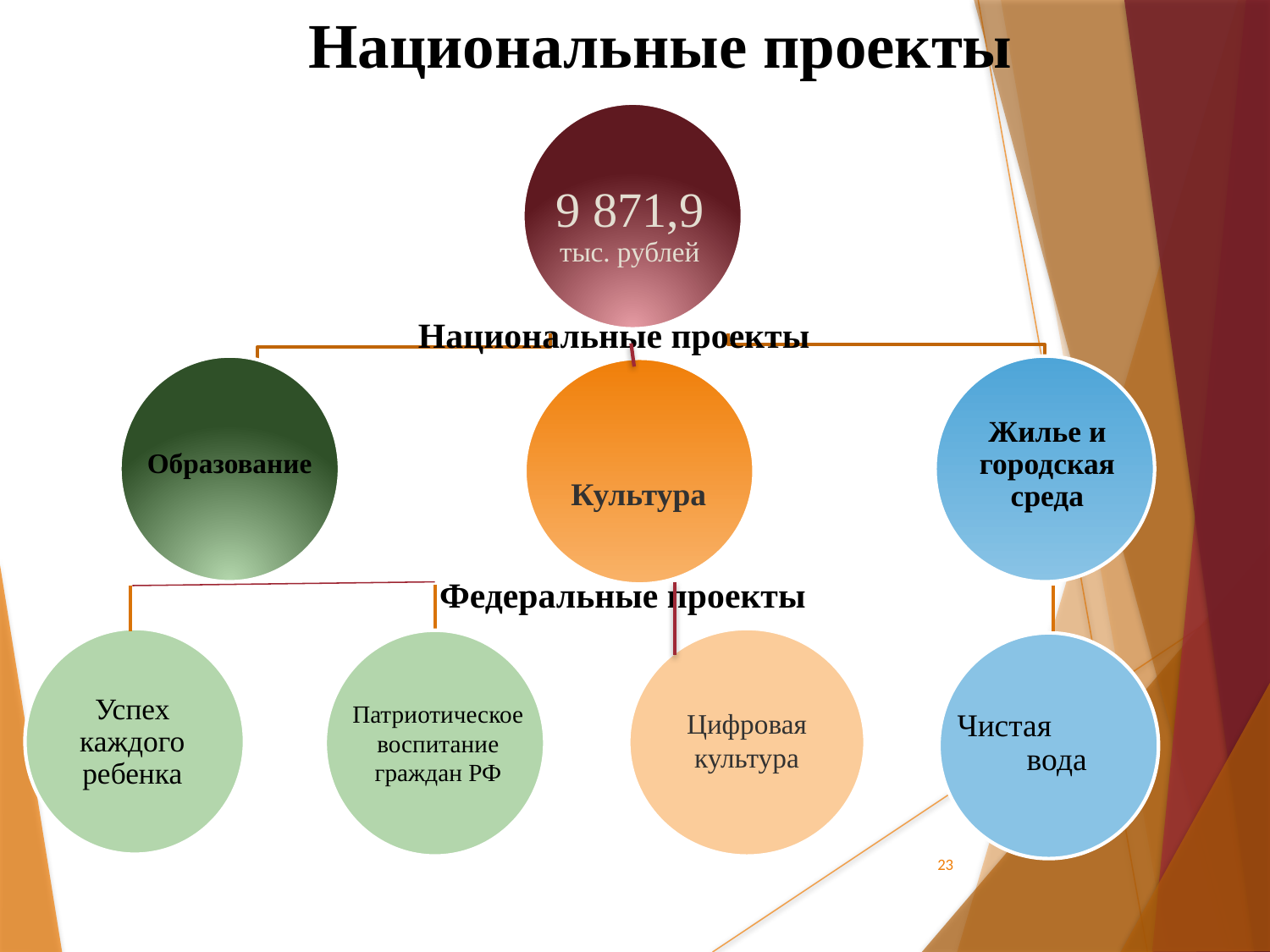

# Национальные проекты

9 871,9
тыс. рублей

Жилье и городская среда

Образование

Чистая              вода
Успех каждого ребенка

Национальные проекты

 Культура
Федеральные проекты

Цифровая культура
Патриотическое воспитание граждан РФ
23